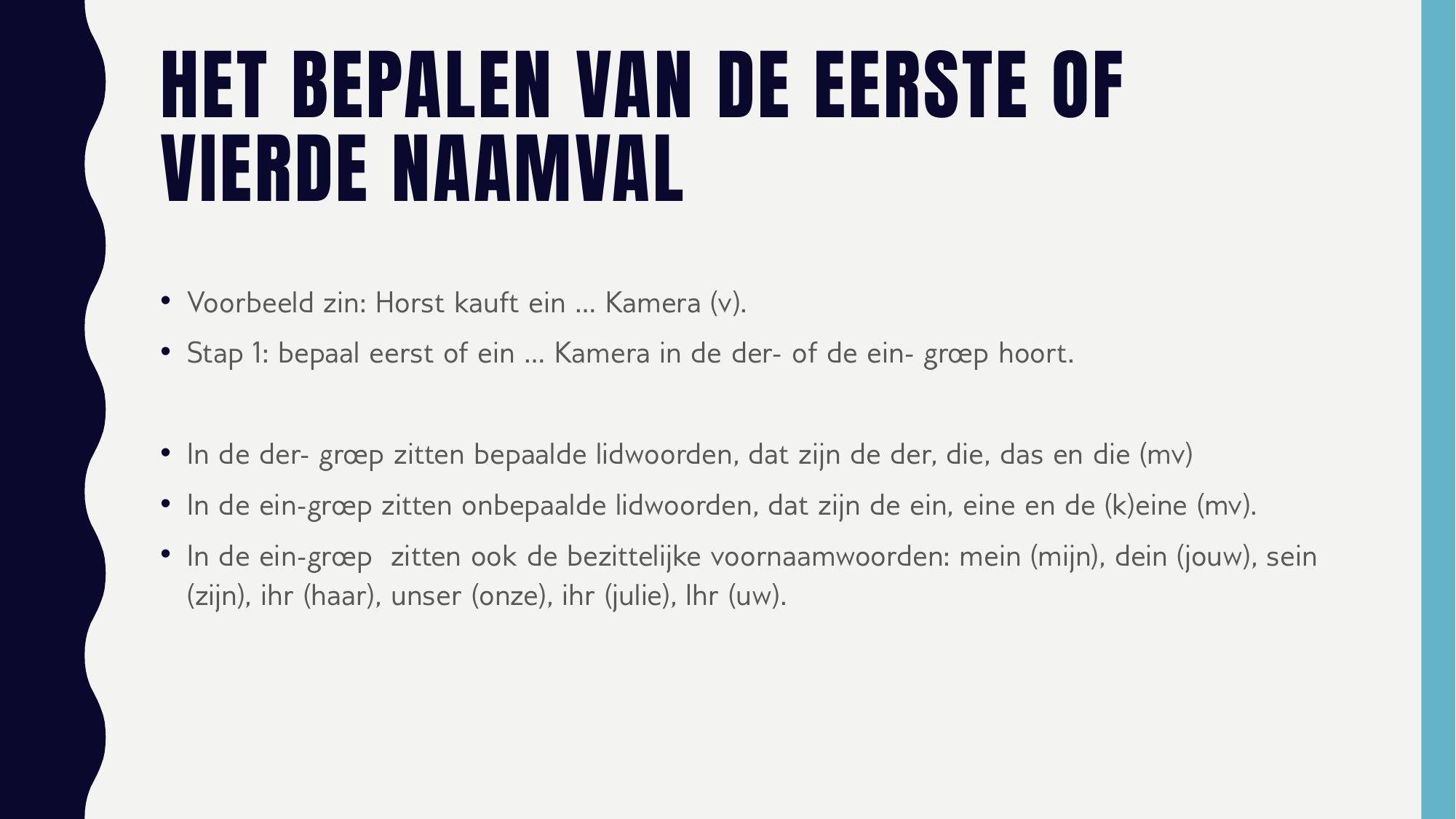

# Het bepalen van de eerste of vierde naamval
Voorbeeld zin: Horst kauft ein … Kamera (v).
Stap 1: bepaal eerst of ein … Kamera in de der- of de ein- groep hoort.

In de der- groep zitten bepaalde lidwoorden, dat zijn de der, die, das en die (mv)
In de ein-groep zitten onbepaalde lidwoorden, dat zijn de ein, eine en de (k)eine (mv).
In de ein-groep  zitten ook de bezittelijke voornaamwoorden: mein (mijn), dein (jouw), sein (zijn), ihr (haar), unser (onze), ihr (julie), Ihr (uw).